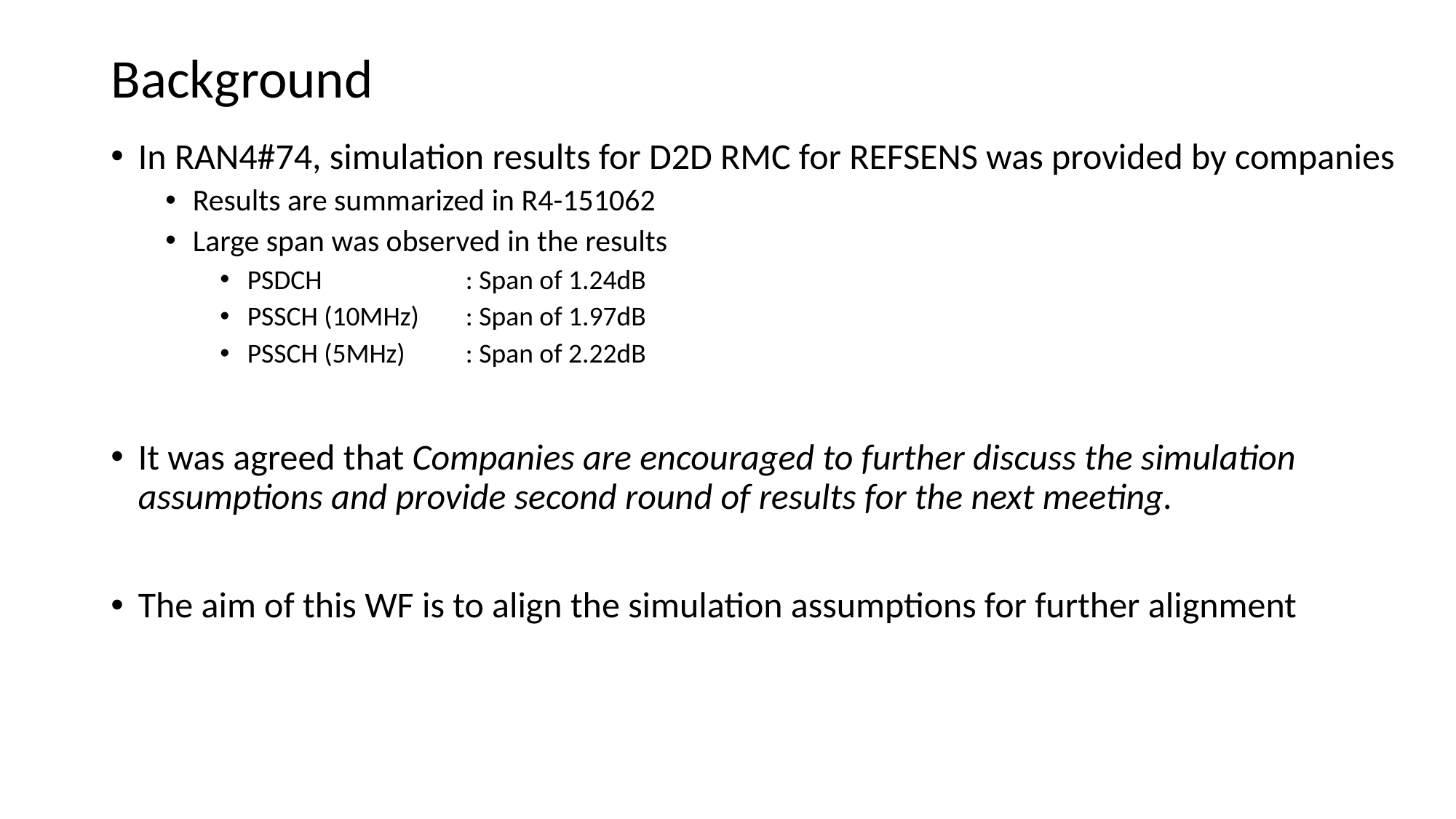

# Background
In RAN4#74, simulation results for D2D RMC for REFSENS was provided by companies
Results are summarized in R4-151062
Large span was observed in the results
PSDCH		: Span of 1.24dB
PSSCH (10MHz)	: Span of 1.97dB
PSSCH (5MHz)	: Span of 2.22dB

It was agreed that Companies are encouraged to further discuss the simulation assumptions and provide second round of results for the next meeting.

The aim of this WF is to align the simulation assumptions for further alignment